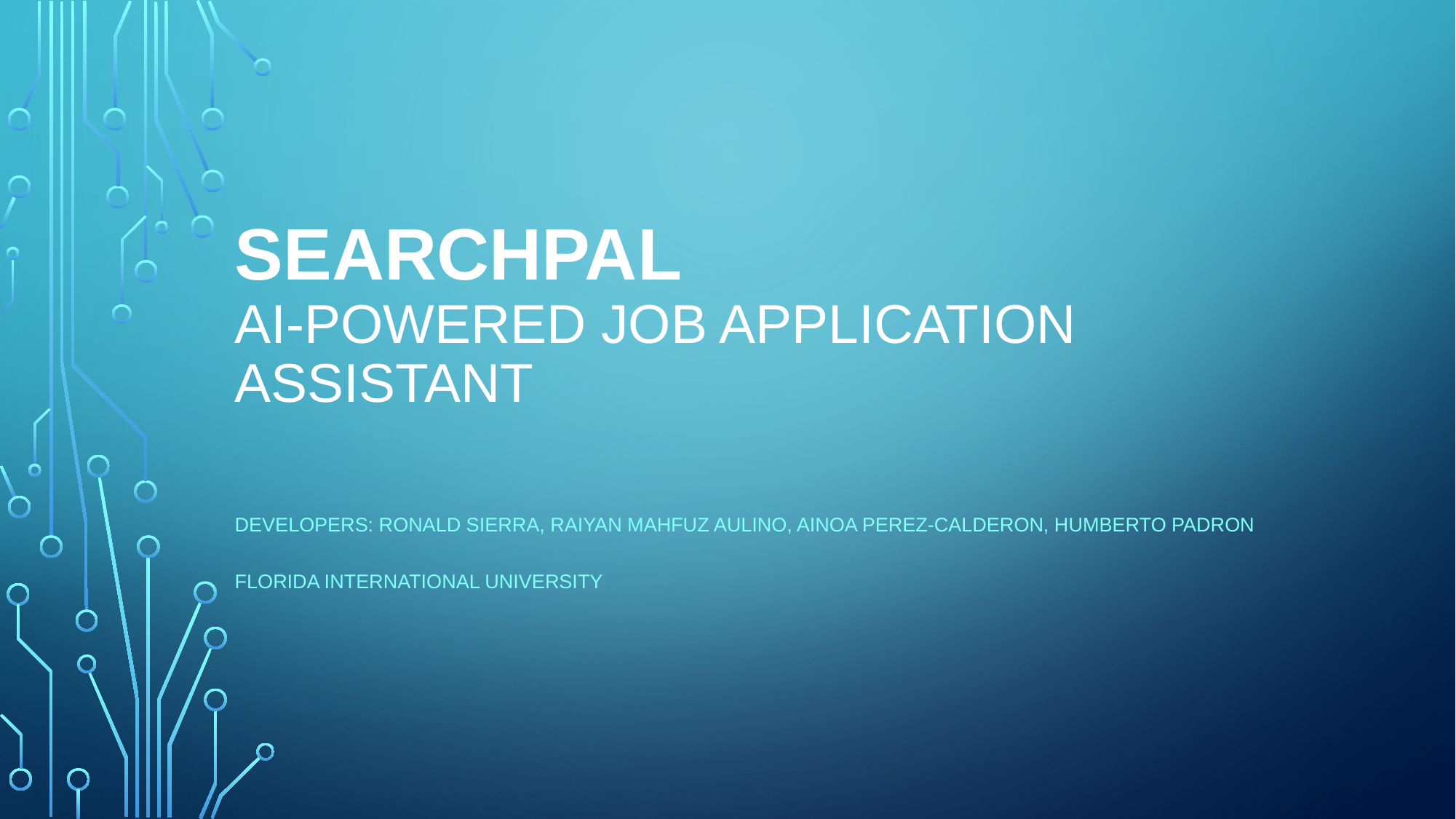

# SearchPal AI-Powered Job Application Assistant

developers: Ronald Sierra, Raiyan Mahfuz Aulino, Ainoa Perez-Calderon, Humberto Padron
Florida International University